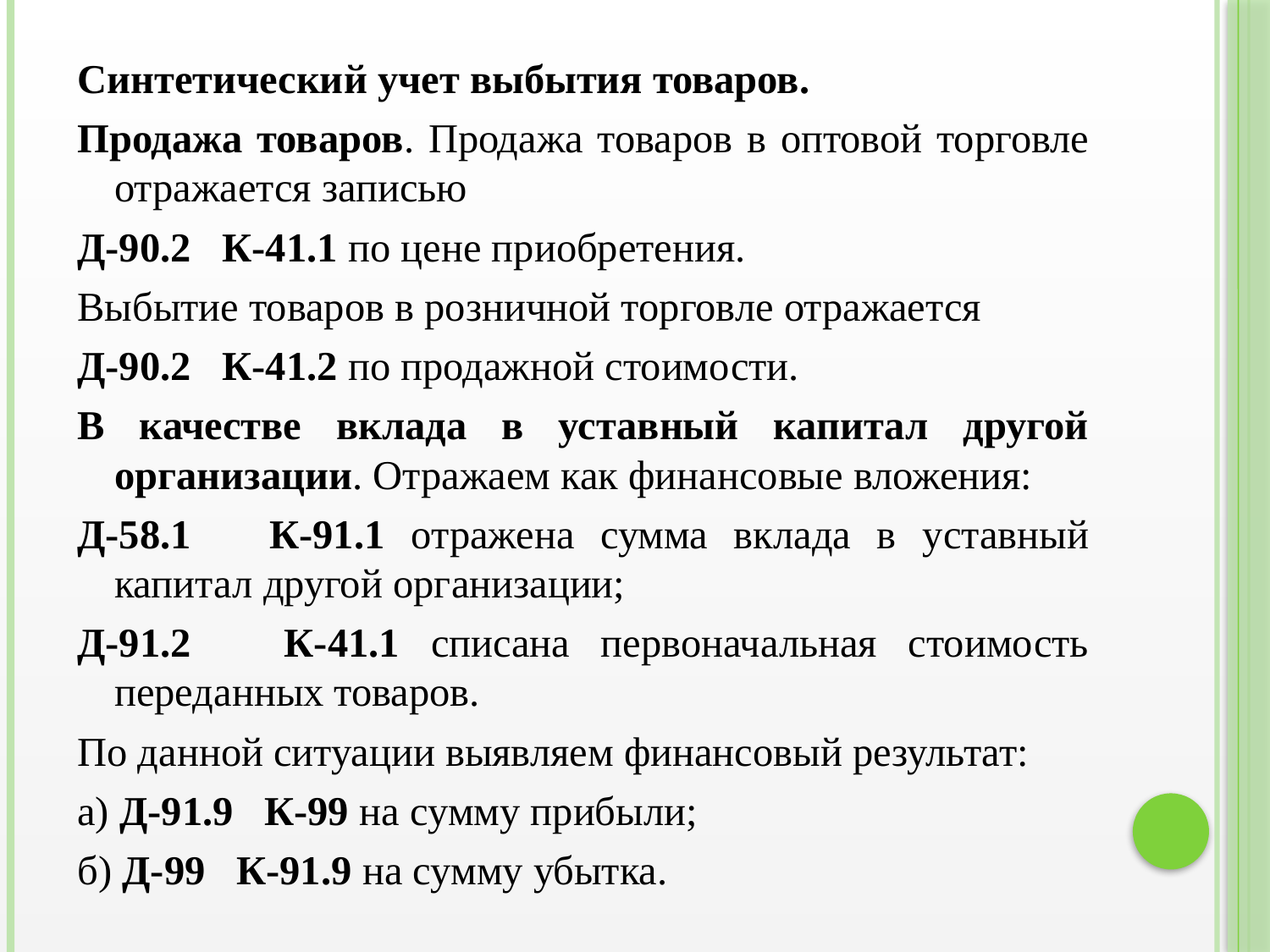

Синтетический учет выбытия товаров.
Продажа товаров. Продажа товаров в оптовой торговле отражается записью
Д-90.2   К-41.1 по цене приобретения.
Выбытие товаров в розничной торговле отражается
Д-90.2   К-41.2 по продажной стоимости.
В качестве вклада в уставный капитал другой организации. Отражаем как финансовые вложения:
Д-58.1   К-91.1 отражена сумма вклада в уставный капитал другой организации;
Д-91.2   К-41.1 списана первоначальная стоимость переданных товаров.
По данной ситуации выявляем финансовый результат:
а) Д-91.9   К-99 на сумму прибыли;
б) Д-99   К-91.9 на сумму убытка.